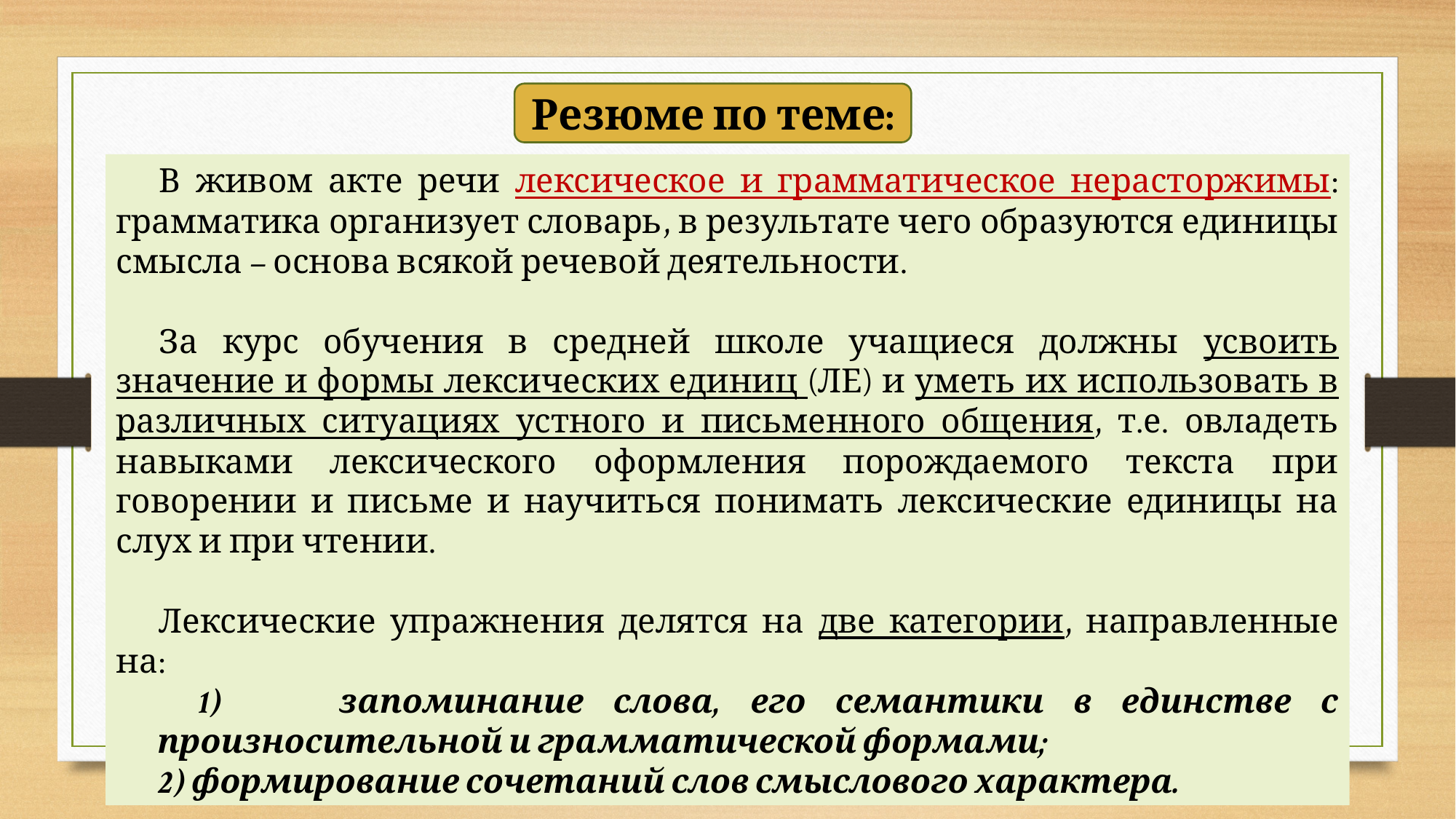

Резюме по теме:

В живом акте речи лексическое и грамматическое нерасторжимы: грамматика организует словарь, в результате чего образуются единицы смысла – основа всякой речевой деятельности.

За курс обучения в средней школе учащиеся должны усвоить значение и формы лексических единиц (ЛЕ) и уметь их использовать в различных ситуациях устного и письменного общения, т.е. овладеть навыками лексического оформления порождаемого текста при говорении и письме и научиться понимать лексические единицы на слух и при чтении.

Лексические упражнения делятся на две категории, направленные на:
    запоминание слова, его семантики в единстве с произносительной и грамматической формами;
2) формирование сочетаний слов смыслового характера.